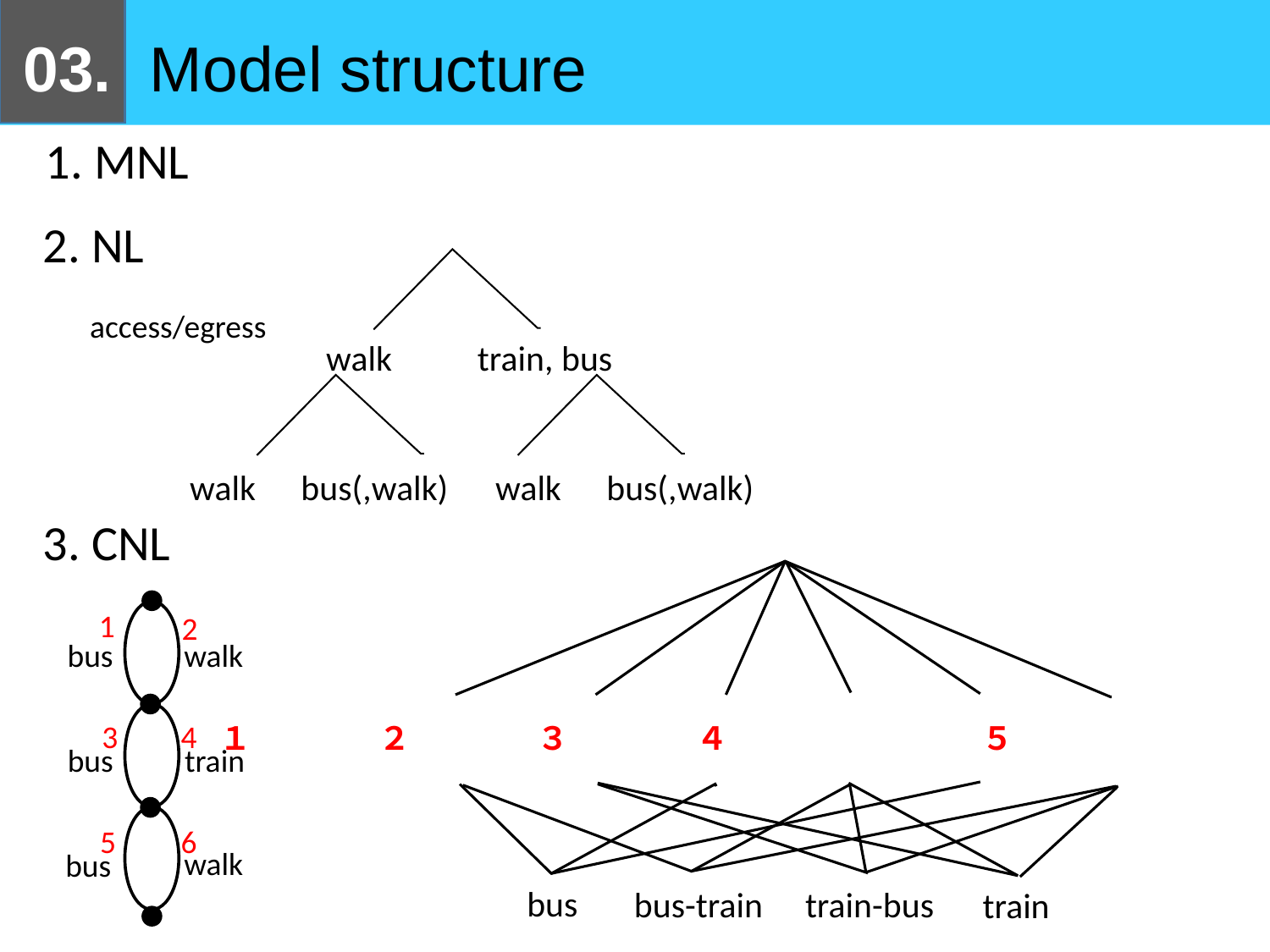

Model structure
03.
1. MNL
2. NL

access/egress
walk
train, bus

walk
bus(,walk)
walk
bus(,walk)
3. CNL

1
2
bus
walk
3
4
bus
train
5
6
walk
bus
１	　２　	　　３	　　　４	　　　　５	　　　　　６

bus
bus-train
train-bus
train